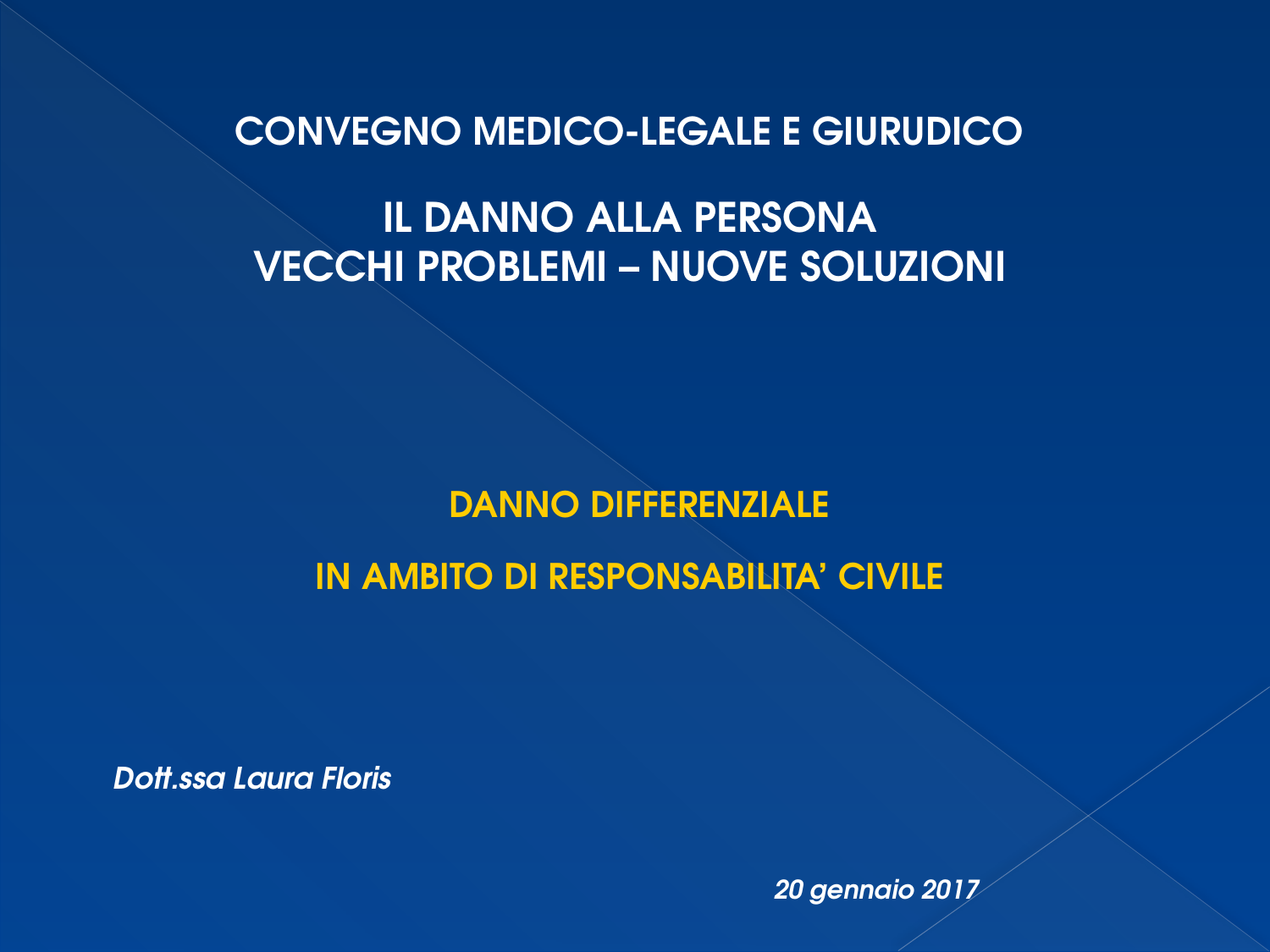

CONVEGNO MEDICO-LEGALE E GIURUDICO

IL DANNO ALLA PERSONA
VECCHI PROBLEMI – NUOVE SOLUZIONI

   DANNO DIFFERENZIALE
IN AMBITO DI RESPONSABILITA’ CIVILE

  Dott.ssa Laura Floris

                                                                                                              20 gennaio 2017

#